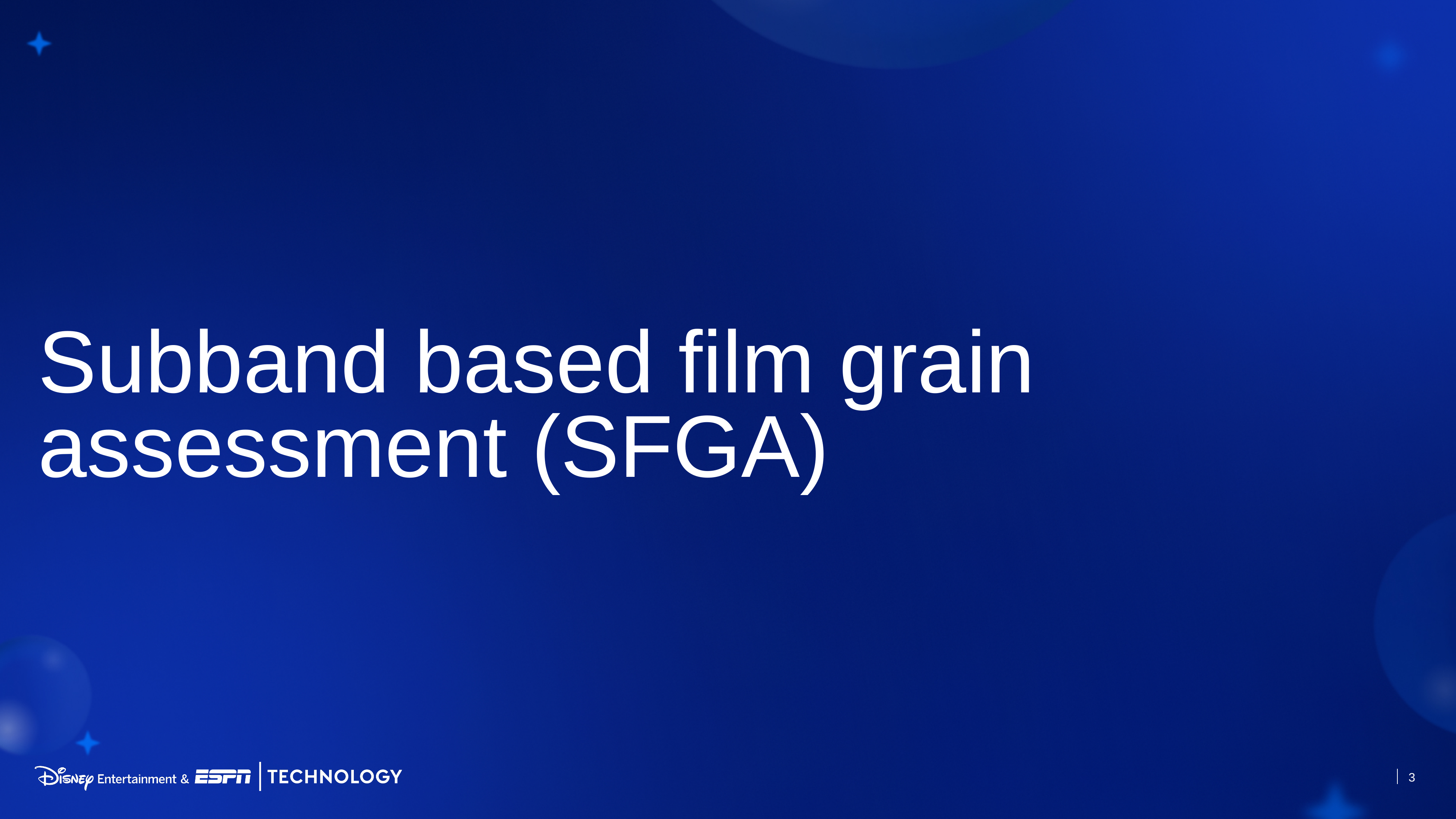

# Subband based film grain assessment (SFGA)
3